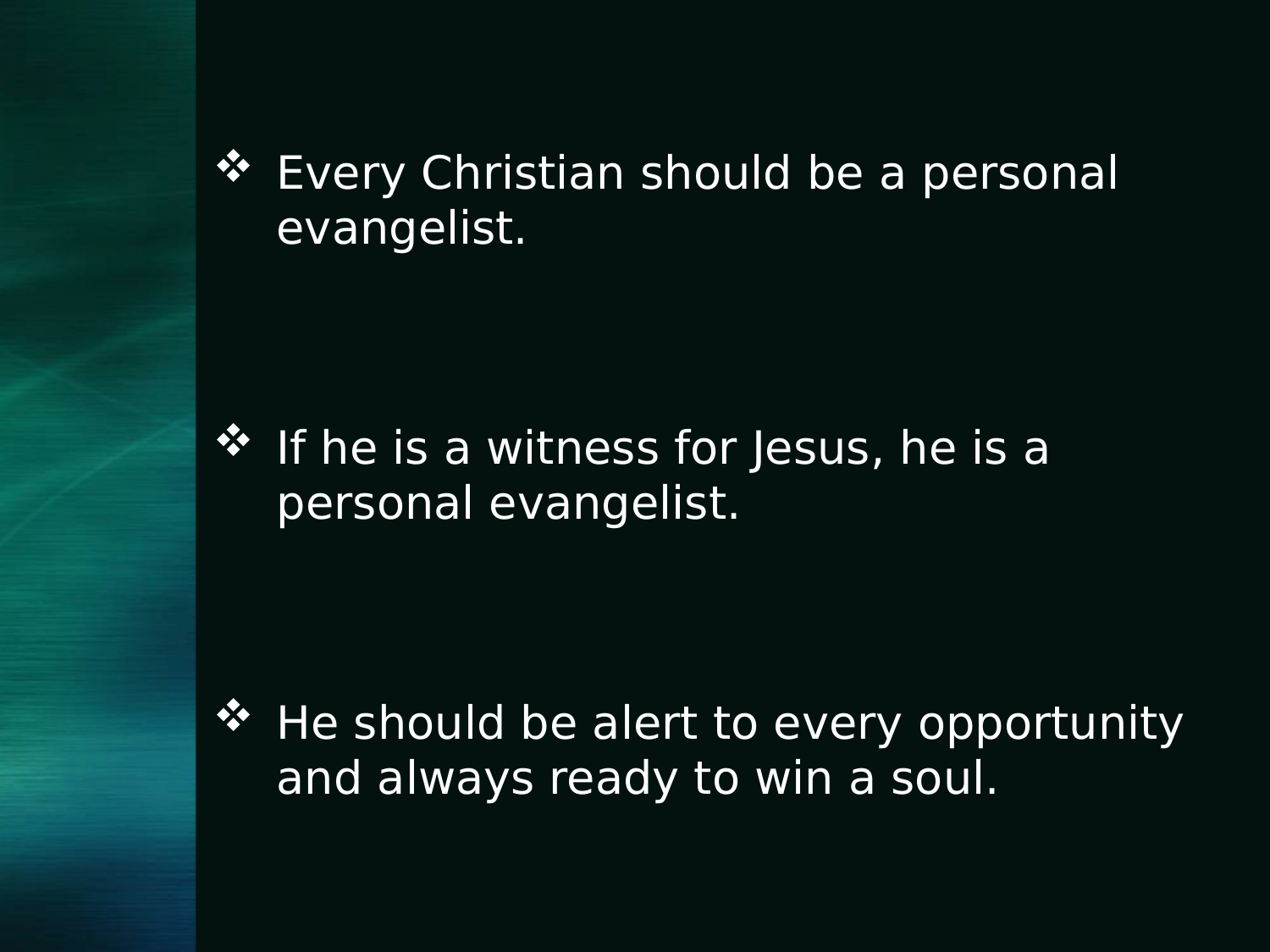

Every Christian should be a personal evangelist.

If he is a witness for Jesus, he is a personal evangelist.

He should be alert to every opportunity and always ready to win a soul.